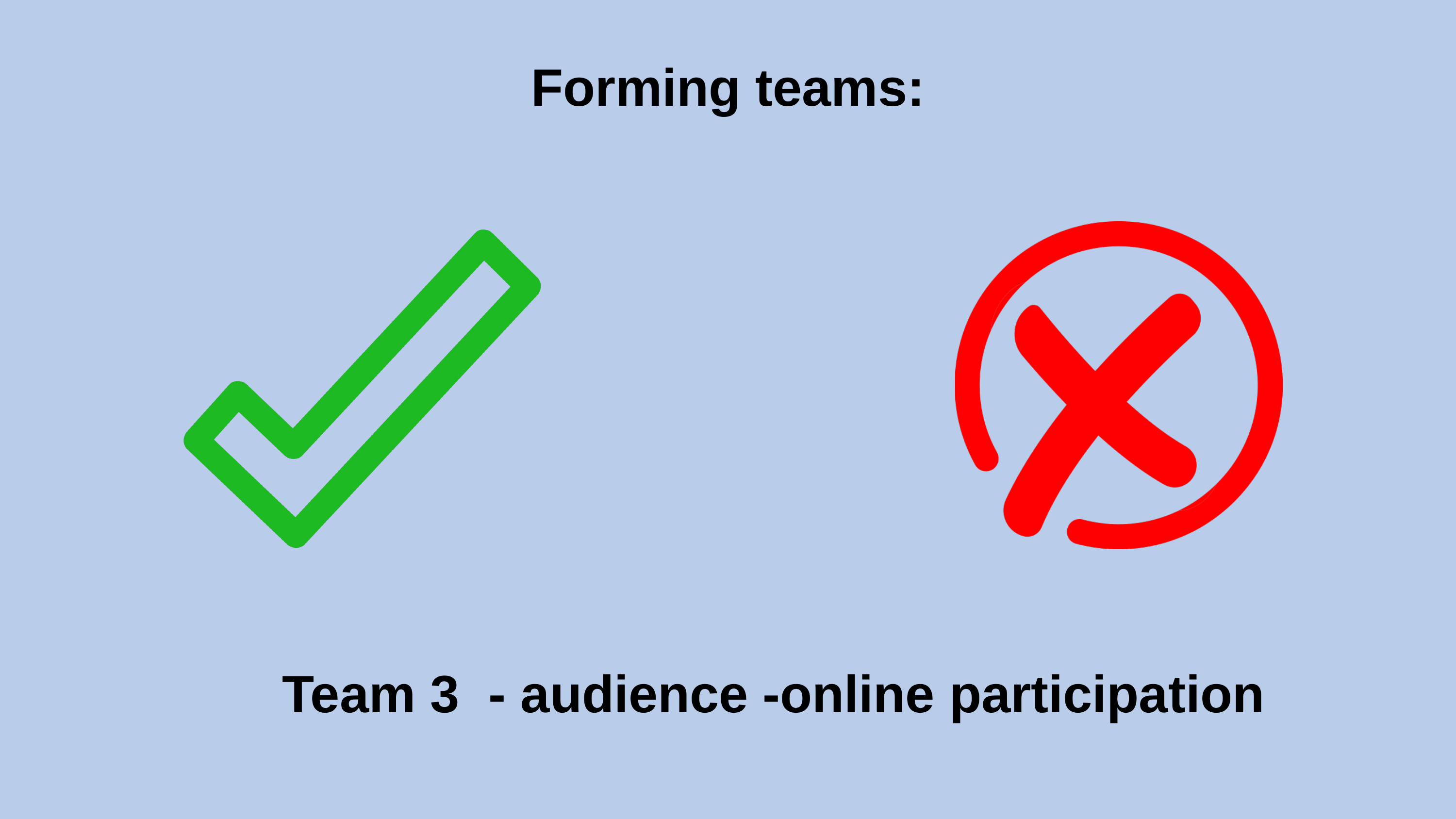

Forming teams:

Team 3  - audience -online participation